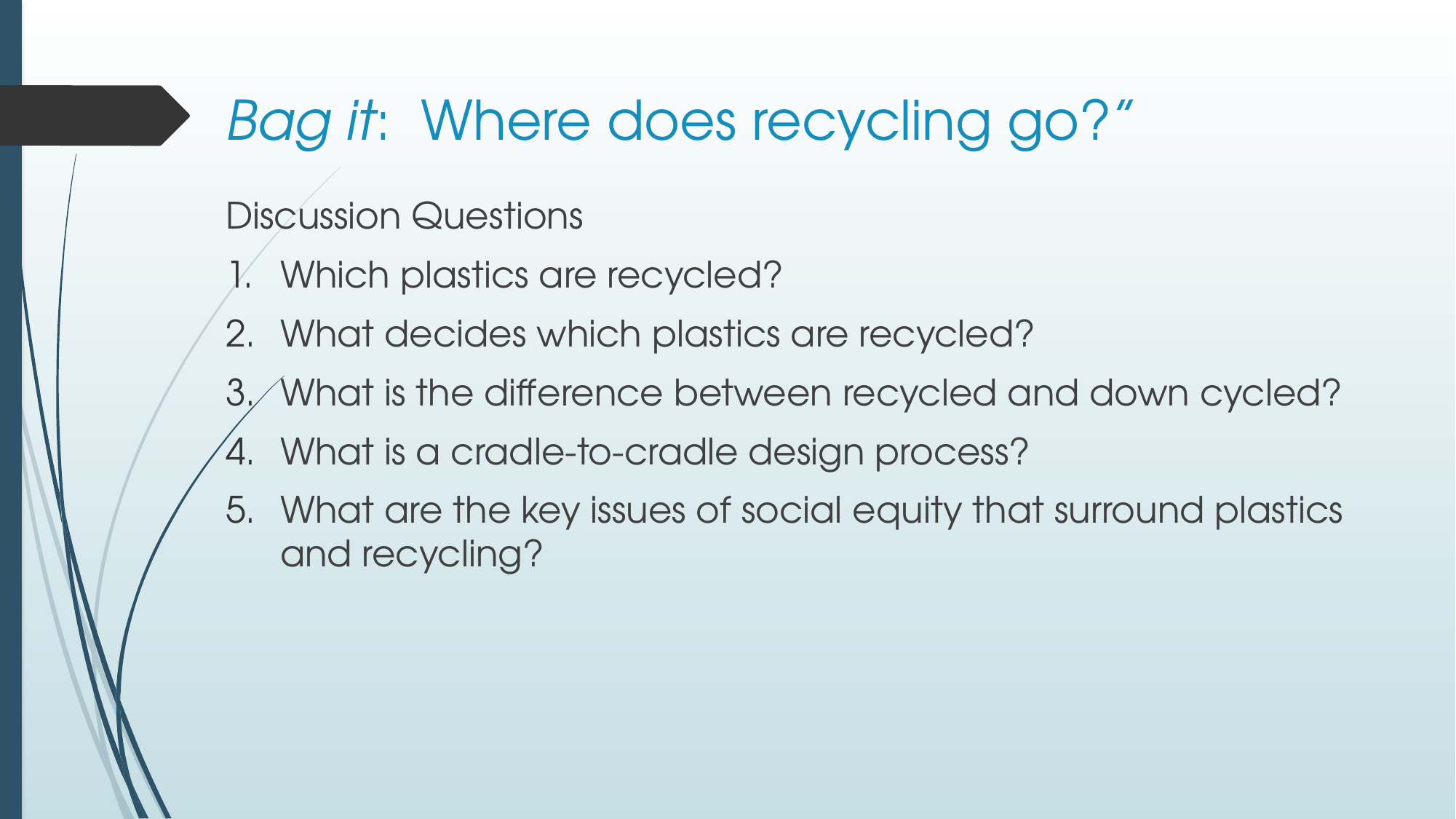

# Bag it:  Where does recycling go?”
Discussion Questions
Which plastics are recycled?
What decides which plastics are recycled?
What is the difference between recycled and down cycled?
What is a cradle-to-cradle design process?
What are the key issues of social equity that surround plastics and recycling?